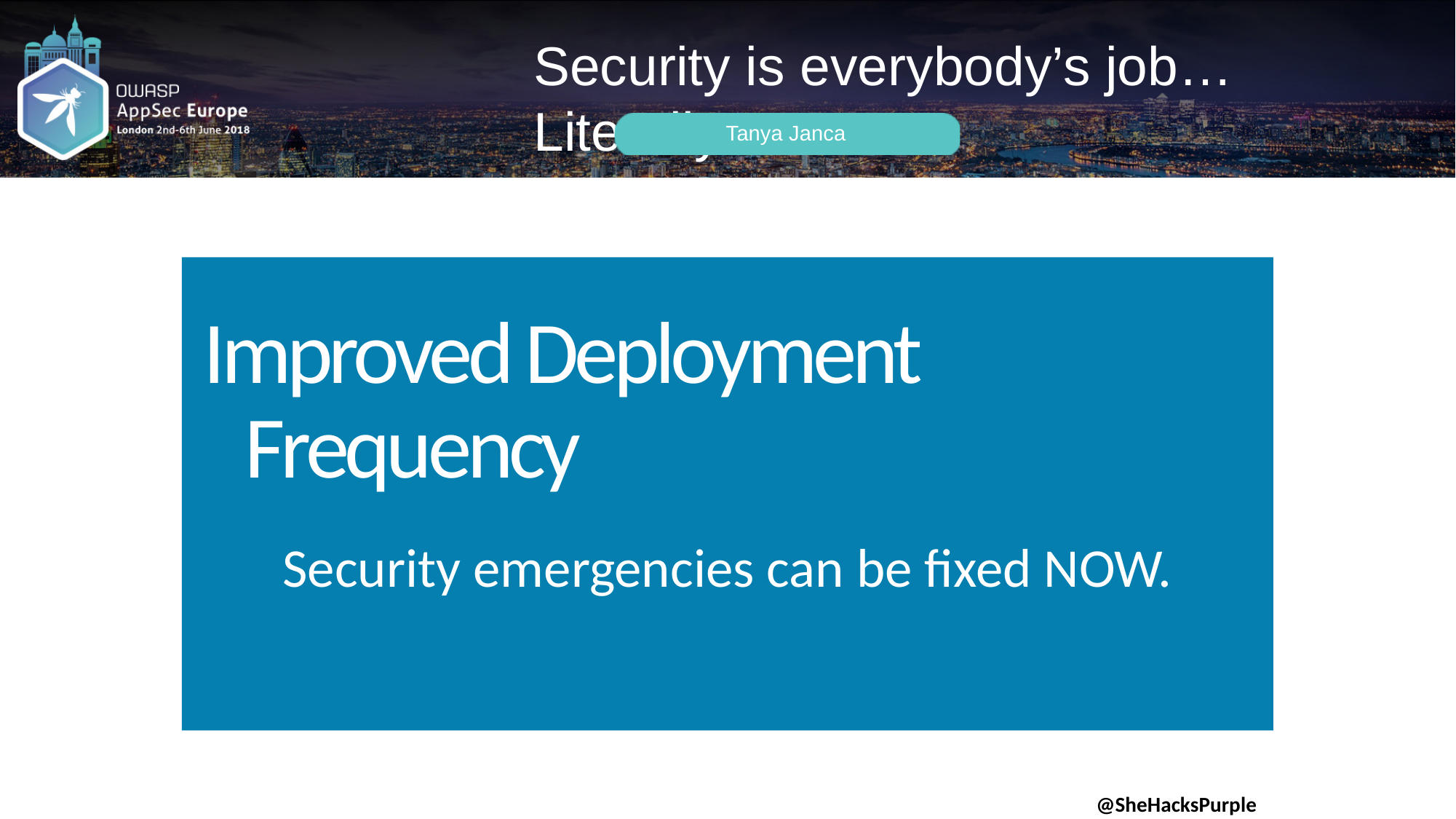

Improved Deployment Frequency
Security emergencies can be fixed NOW.
@SheHacksPurple